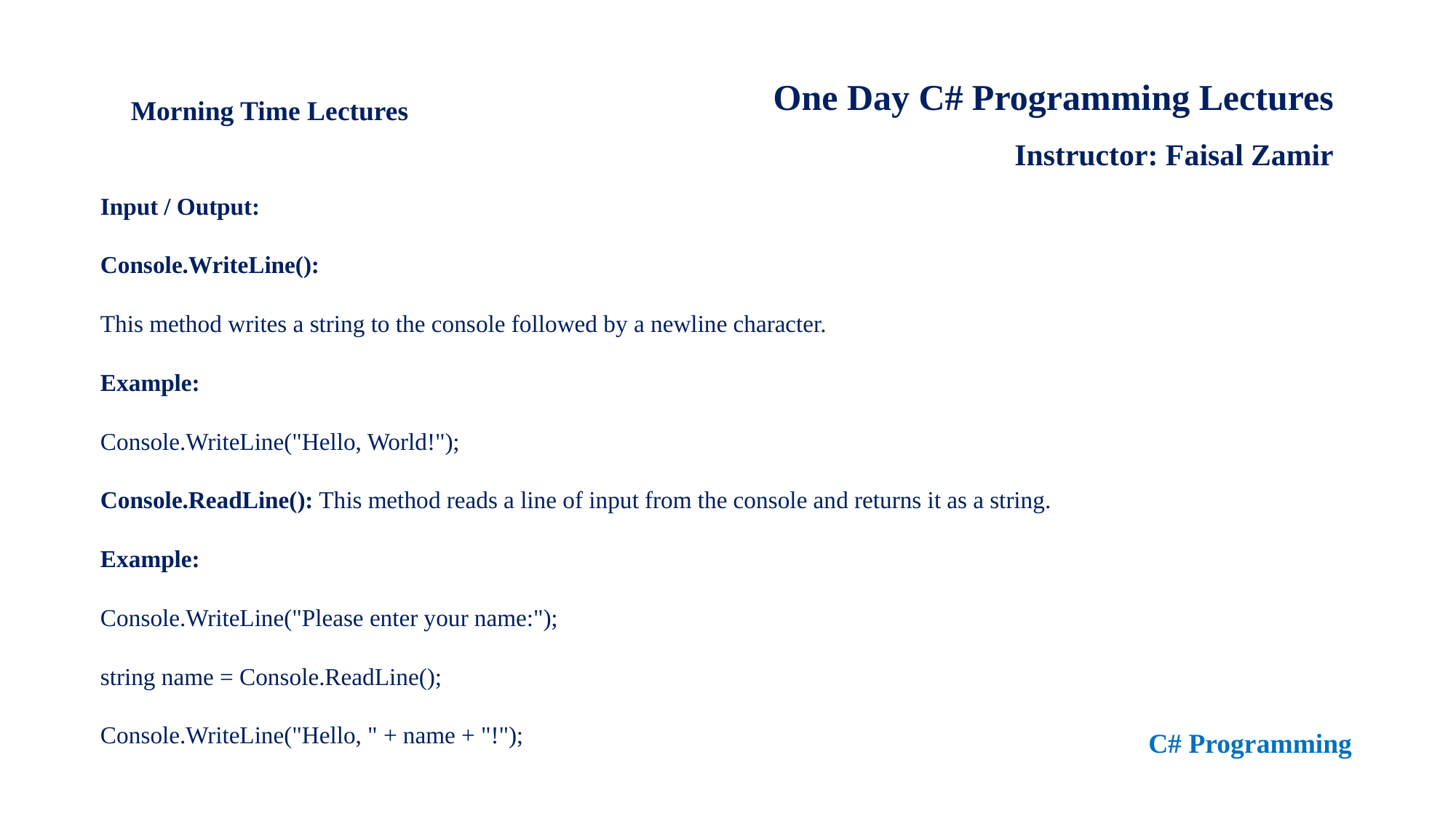

One Day C# Programming Lectures
Instructor: Faisal Zamir
Morning Time Lectures
Input / Output:
Console.WriteLine():
This method writes a string to the console followed by a newline character.
Example:
Console.WriteLine("Hello, World!");
Console.ReadLine(): This method reads a line of input from the console and returns it as a string.
Example:
Console.WriteLine("Please enter your name:");
string name = Console.ReadLine();
Console.WriteLine("Hello, " + name + "!");

C# Programming